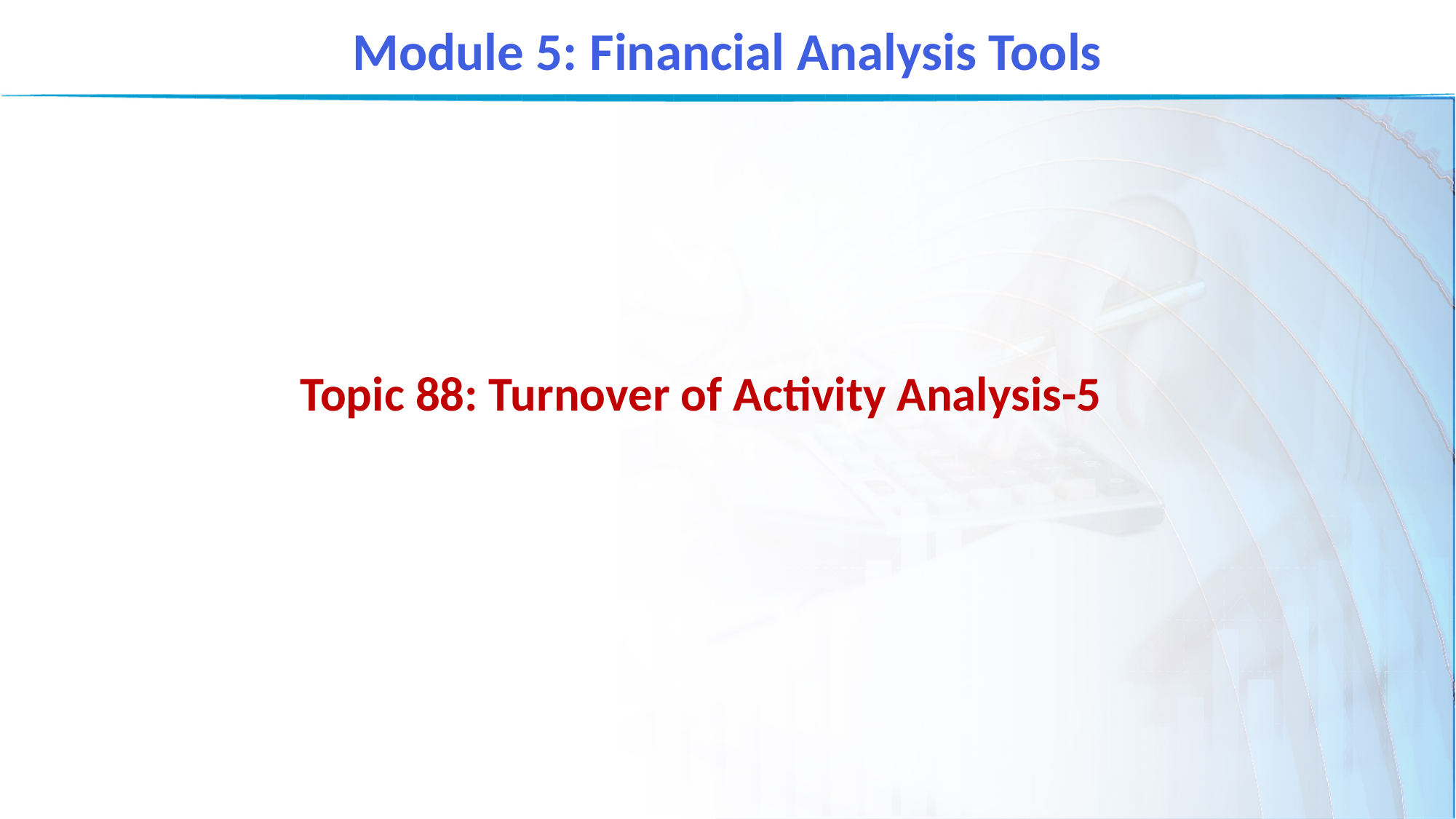

Module 5: Financial Analysis Tools
Topic 88: Turnover of Activity Analysis-5